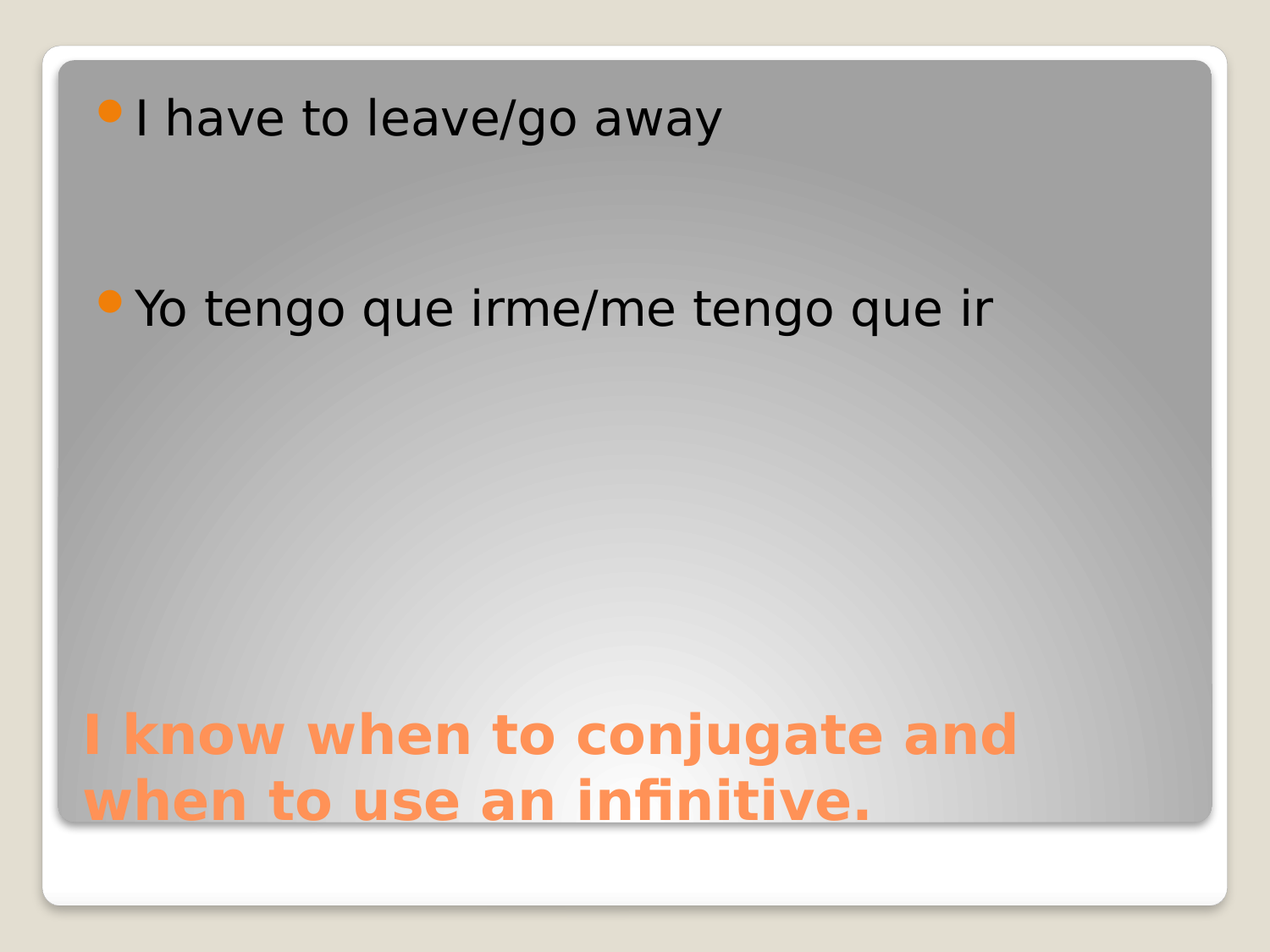

I have to leave/go away

Yo tengo que irme/me tengo que ir
# I know when to conjugate and when to use an infinitive.